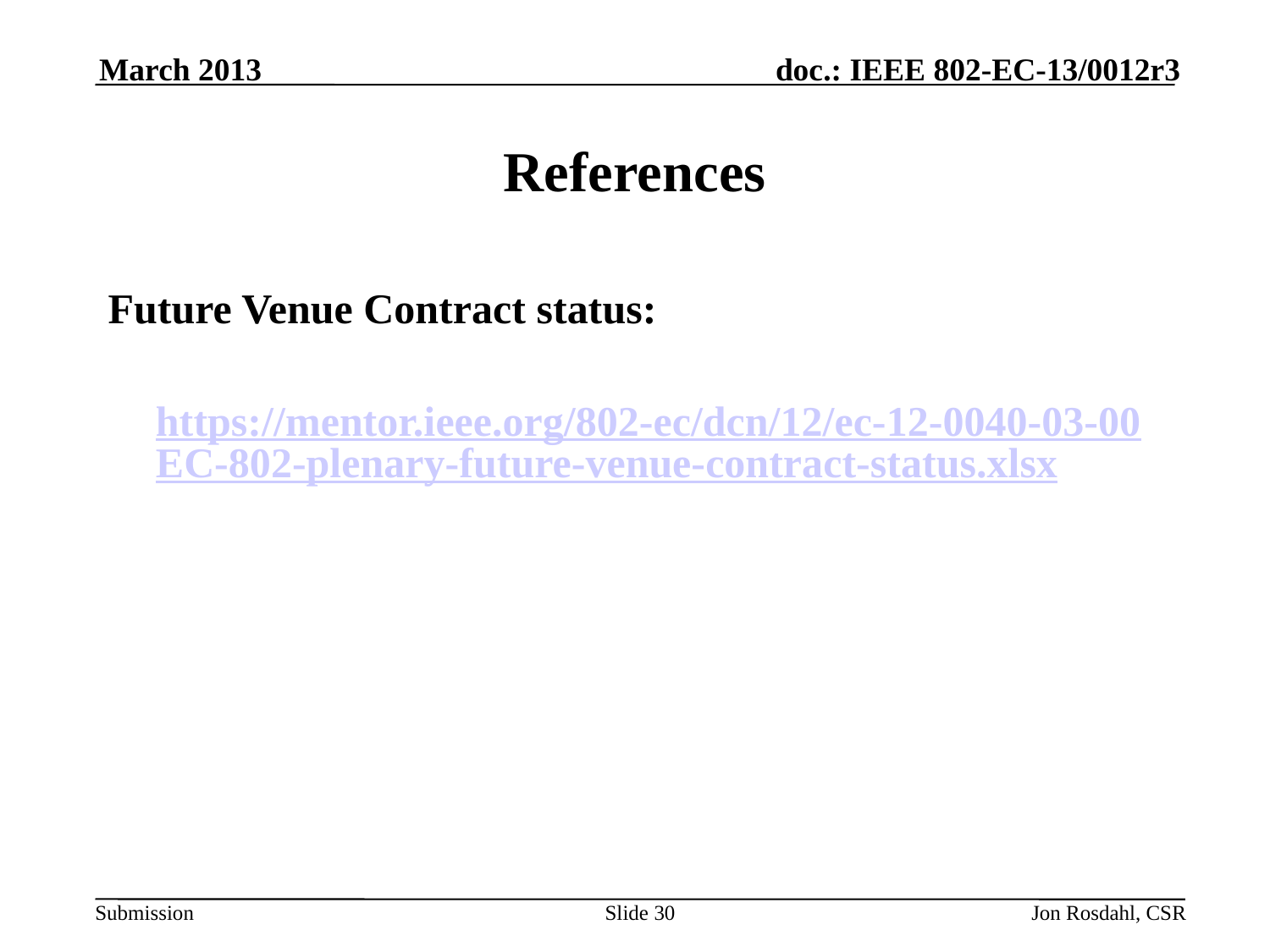

March 2013
# References
Future Venue Contract status:
	https://mentor.ieee.org/802-ec/dcn/12/ec-12-0040-03-00EC-802-plenary-future-venue-contract-status.xlsx

Slide 30
Jon Rosdahl, CSR